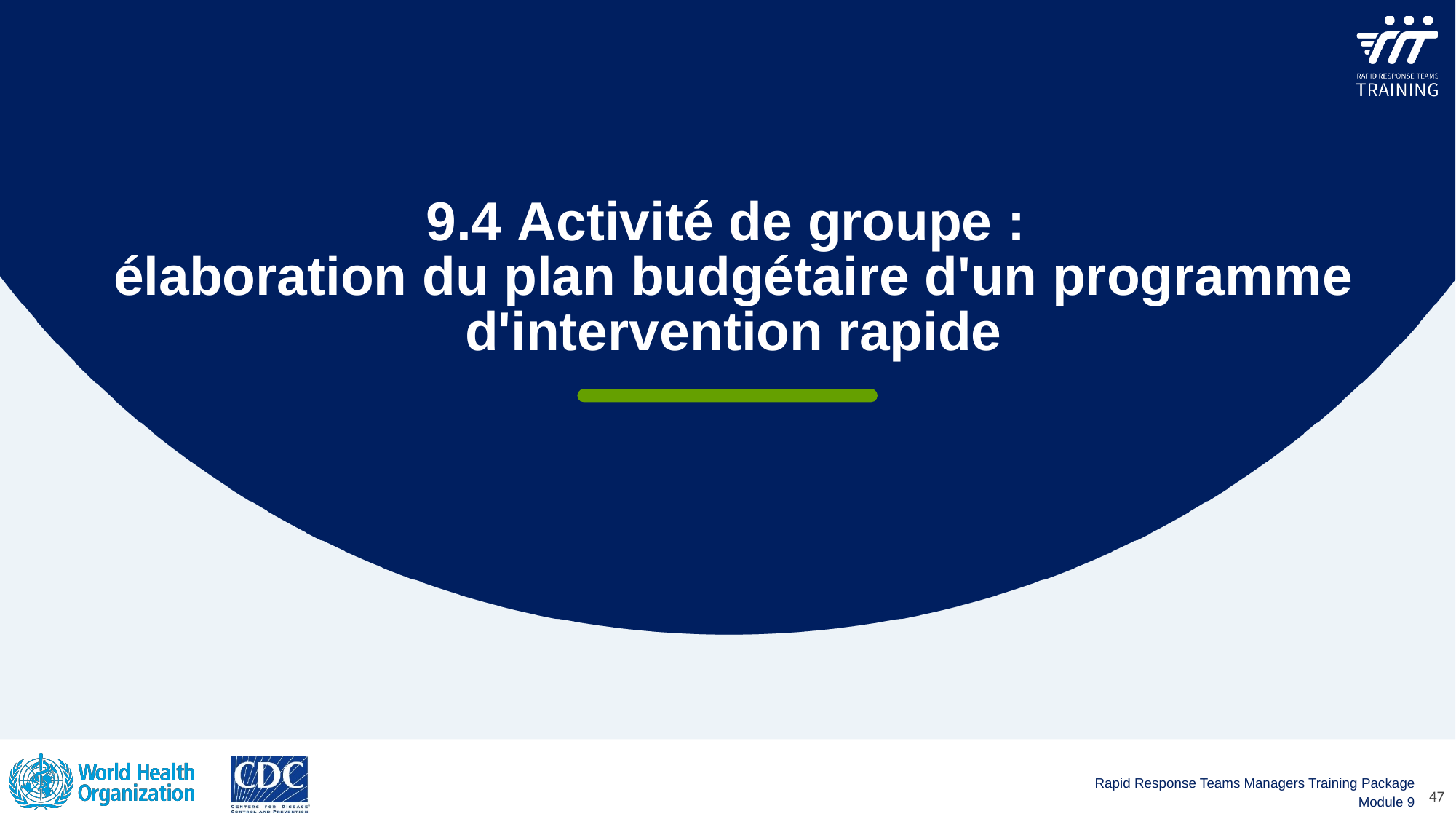

9.4 Activité de groupe :
élaboration du plan budgétaire d'un programme d'intervention rapide
47